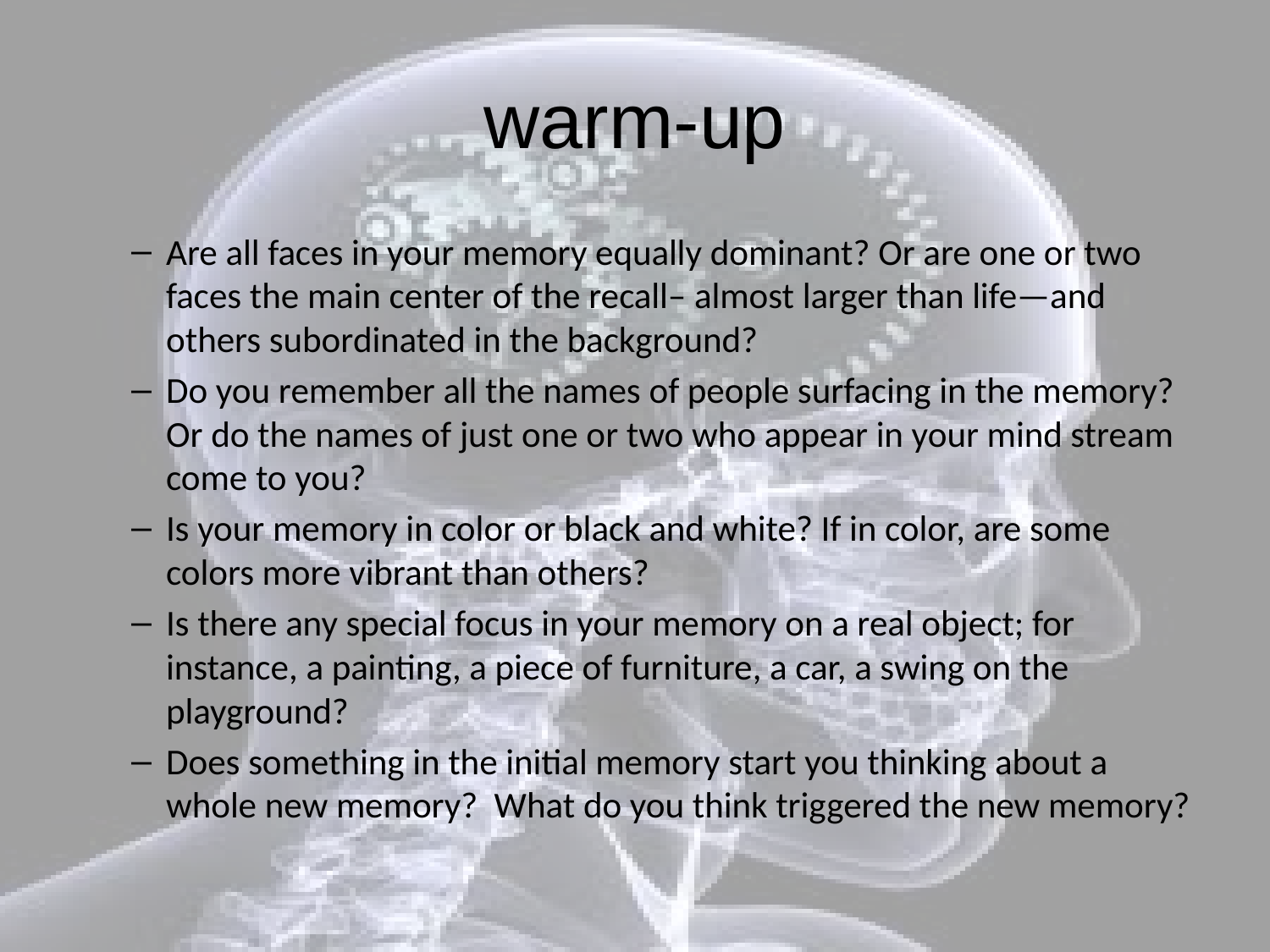

# warm-up
Are all faces in your memory equally dominant? Or are one or two faces the main center of the recall– almost larger than life—and others subordinated in the background?
Do you remember all the names of people surfacing in the memory? Or do the names of just one or two who appear in your mind stream come to you?
Is your memory in color or black and white? If in color, are some colors more vibrant than others?
Is there any special focus in your memory on a real object; for instance, a painting, a piece of furniture, a car, a swing on the playground?
Does something in the initial memory start you thinking about a whole new memory?  What do you think triggered the new memory?